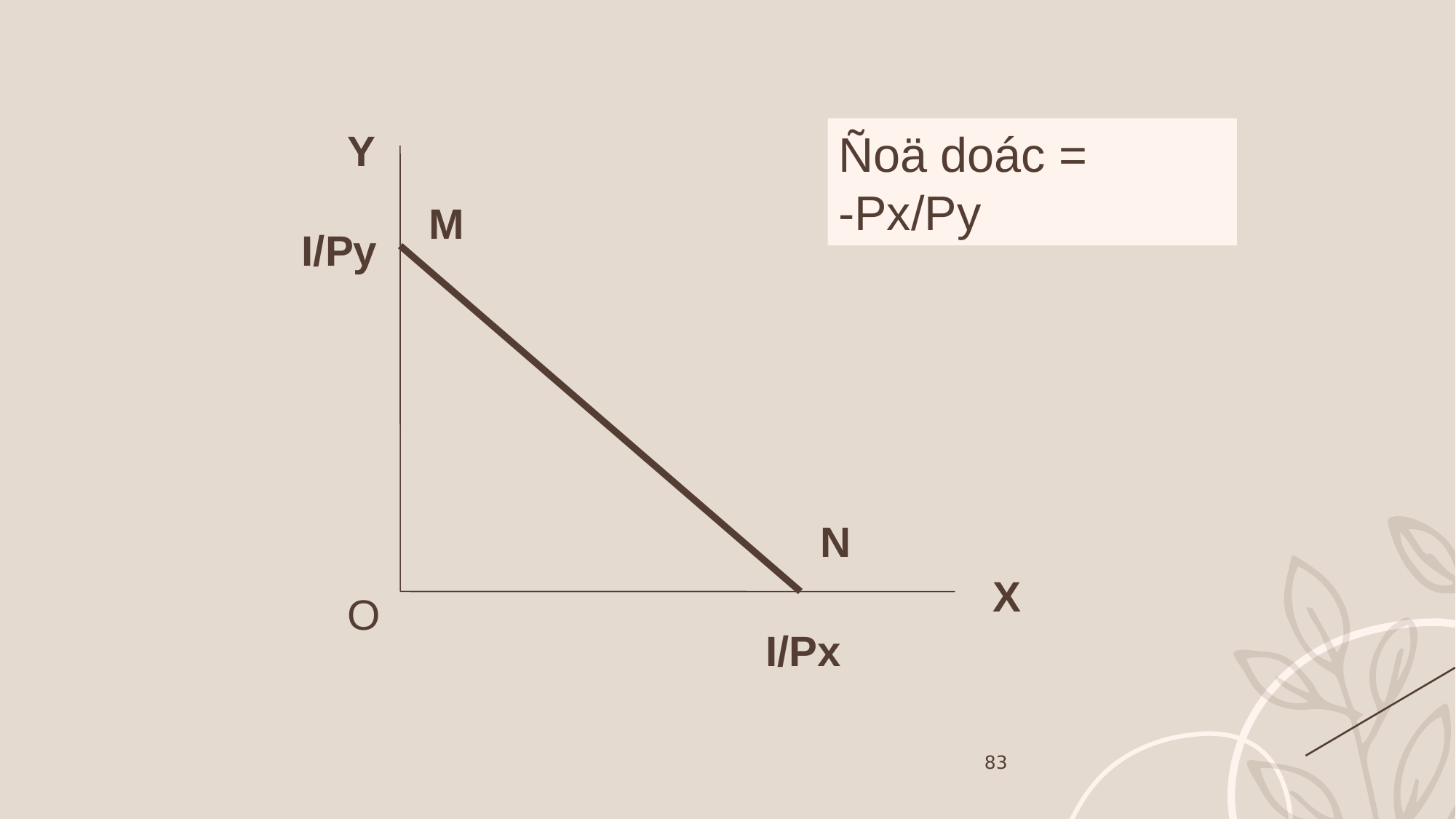

Ñoä doác = -Px/Py
Y

M
I/Py

N
X
O

I/Px
83